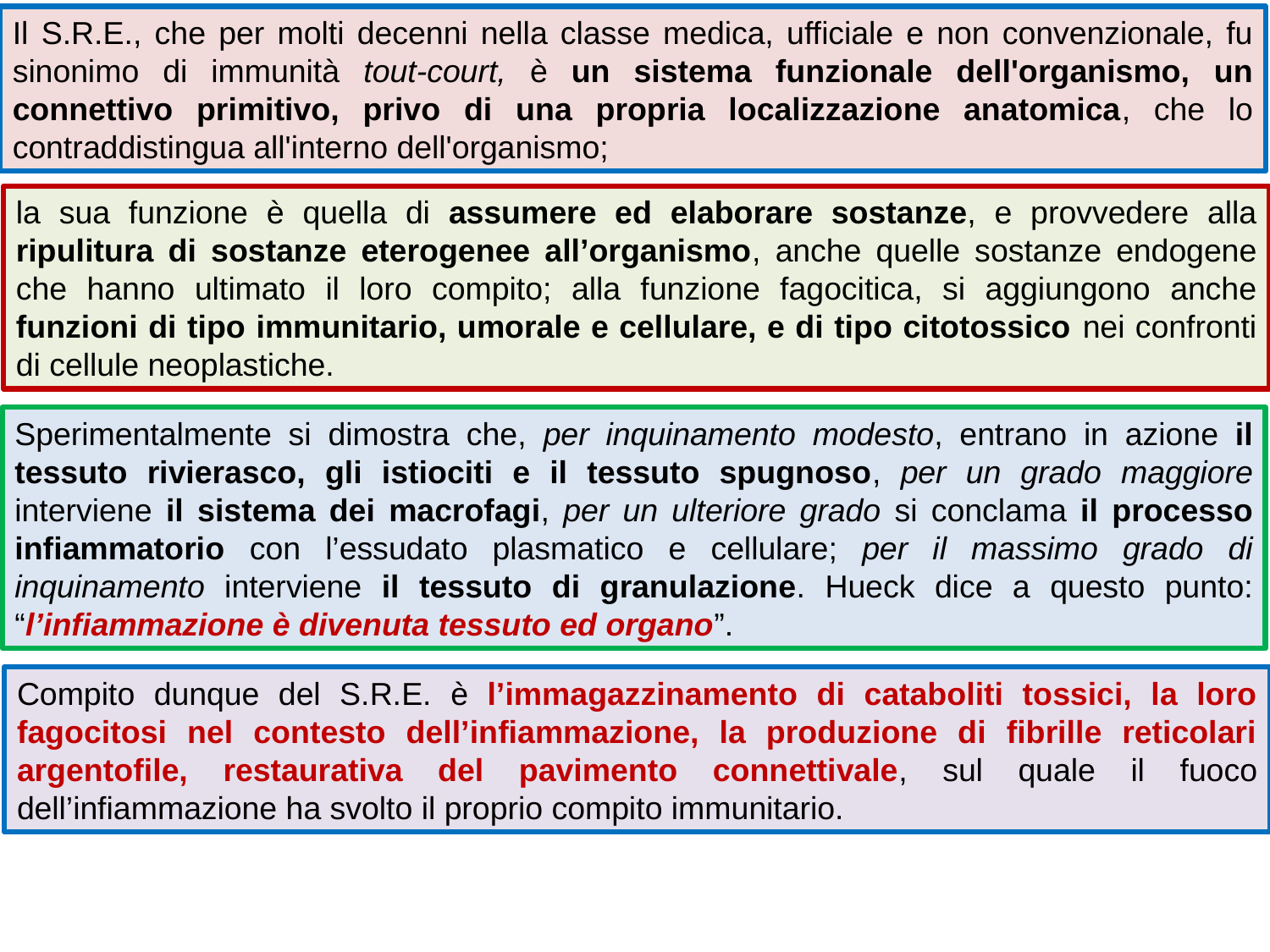

Il S.R.E., che per molti decenni nella classe medica, ufficiale e non convenzionale, fu sinonimo di immunità tout-court, è un sistema funzionale dell'organismo, un connettivo primitivo, privo di una propria localizzazione anatomica, che lo contraddistingua all'interno dell'organismo;
la sua funzione è quella di assumere ed elaborare sostanze, e provvedere alla ripulitura di sostanze eterogenee all’organismo, anche quelle sostanze endogene che hanno ultimato il loro compito; alla funzione fagocitica, si aggiungono anche funzioni di tipo immunitario, umorale e cellulare, e di tipo citotossico nei confronti di cellule neoplastiche.
Sperimentalmente si dimostra che, per inquinamento modesto, entrano in azione il tessuto rivierasco, gli istiociti e il tessuto spugnoso, per un grado maggiore interviene il sistema dei macrofagi, per un ulteriore grado si conclama il processo infiammatorio con l’essudato plasmatico e cellulare; per il massimo grado di inquinamento interviene il tessuto di granulazione. Hueck dice a questo punto: “l’infiammazione è divenuta tessuto ed organo”.
Compito dunque del S.R.E. è l’immagazzinamento di cataboliti tossici, la loro fagocitosi nel contesto dell’infiammazione, la produzione di fibrille reticolari argentofile, restaurativa del pavimento connettivale, sul quale il fuoco dell’infiammazione ha svolto il proprio compito immunitario.